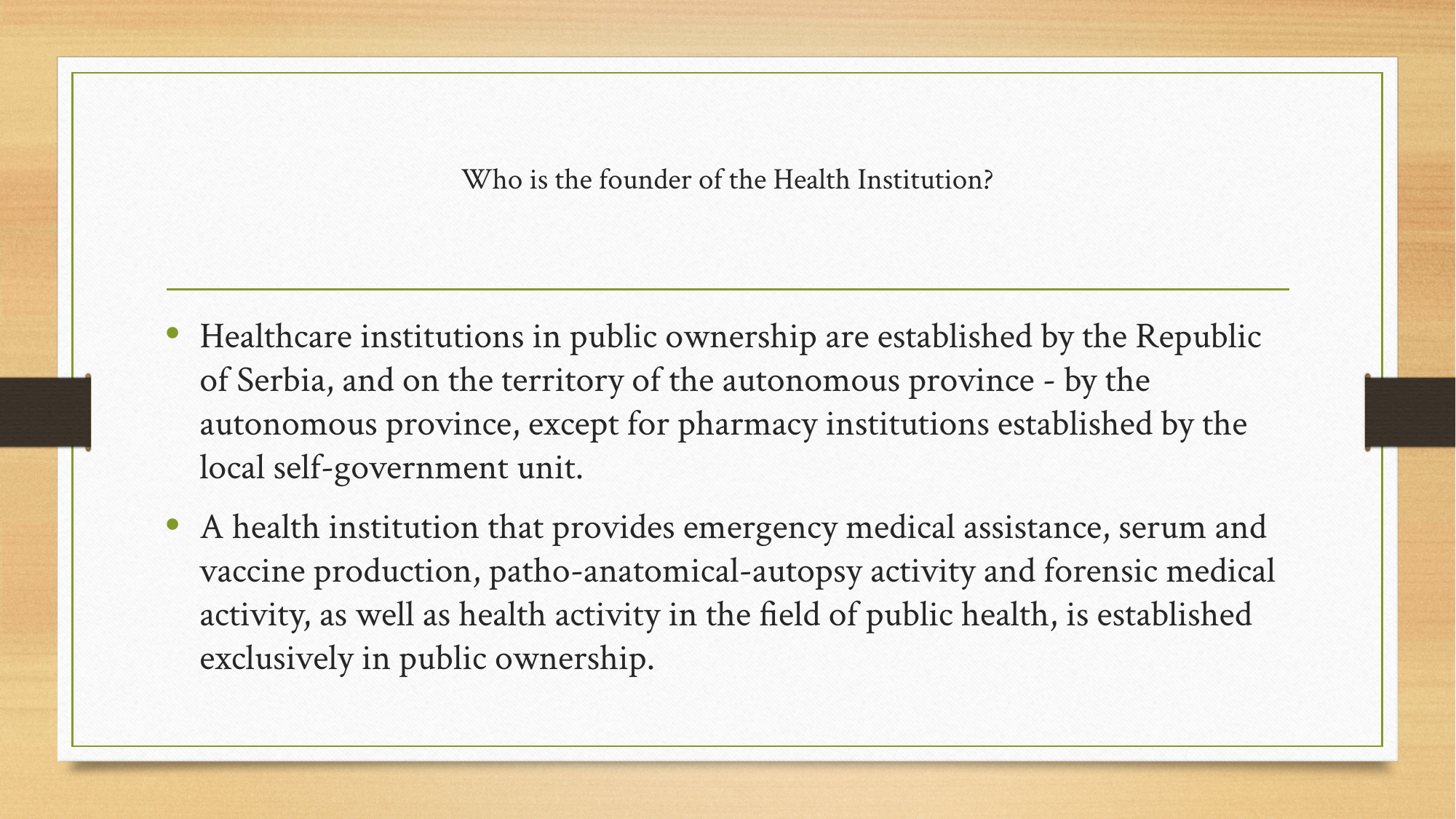

# Who is the founder of the Health Institution?
Healthcare institutions in public ownership are established by the Republic of Serbia, and on the territory of the autonomous province - by the autonomous province, except for pharmacy institutions established by the local self-government unit.
A health institution that provides emergency medical assistance, serum and vaccine production, patho-anatomical-autopsy activity and forensic medical activity, as well as health activity in the field of public health, is established exclusively in public ownership.